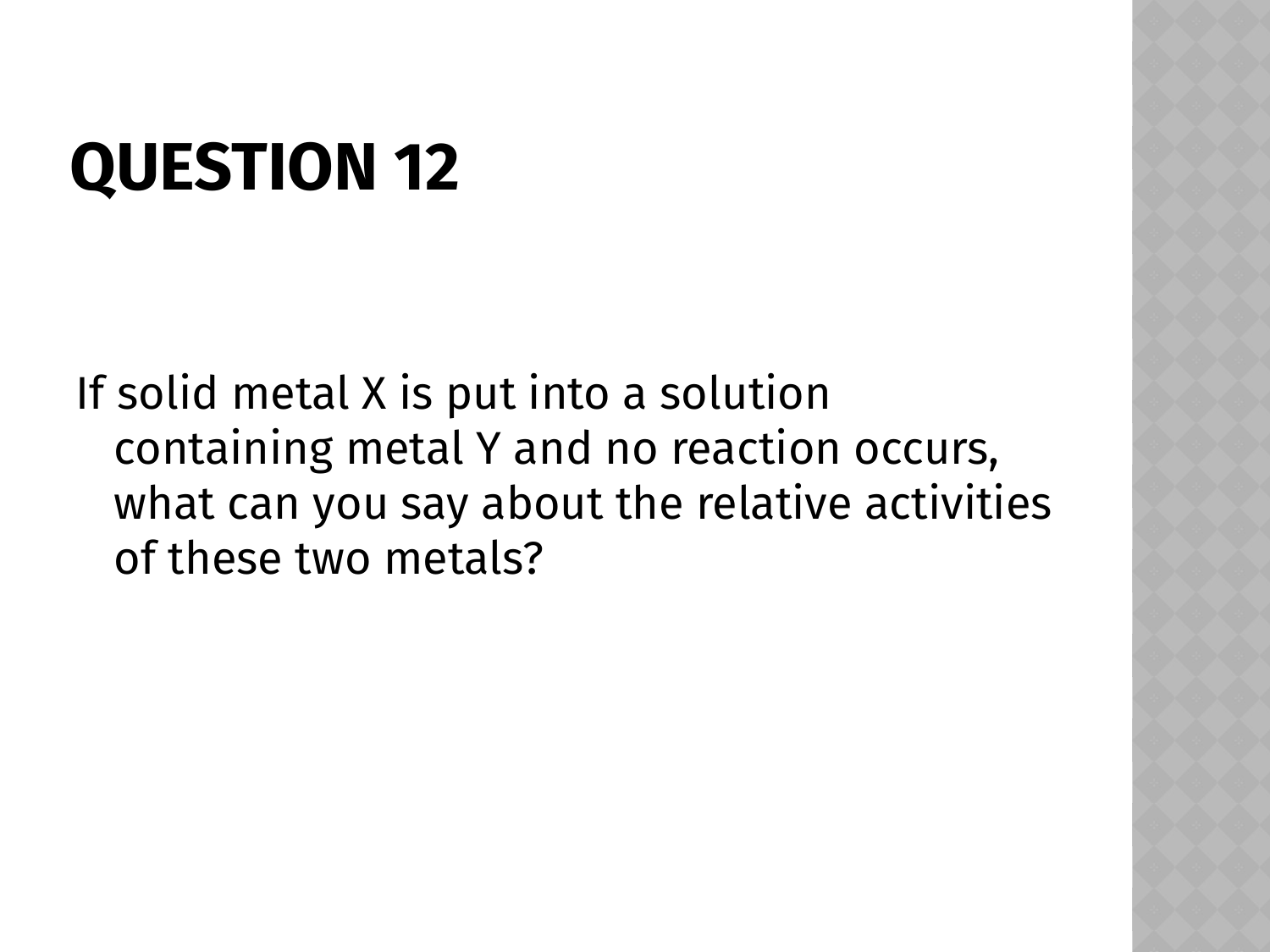

# Question 12
If solid metal X is put into a solution containing metal Y and no reaction occurs, what can you say about the relative activities of these two metals?